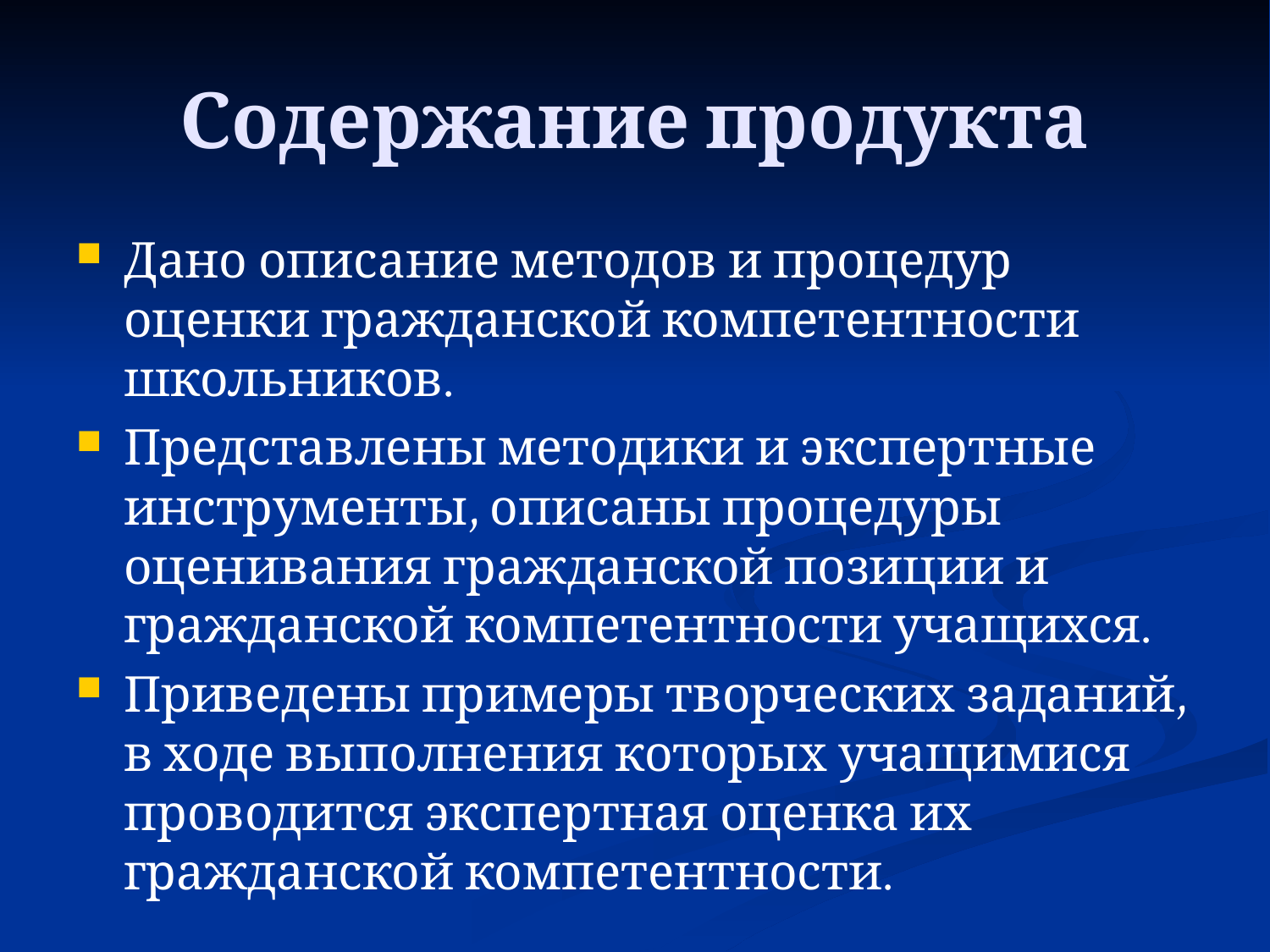

# Содержание продукта
Дано описание методов и процедур оценки гражданской компетентности школьников.
Представлены методики и экспертные инструменты, описаны процедуры оценивания гражданской позиции и гражданской компетентности учащихся.
Приведены примеры творческих заданий, в ходе выполнения которых учащимися проводится экспертная оценка их гражданской компетентности.